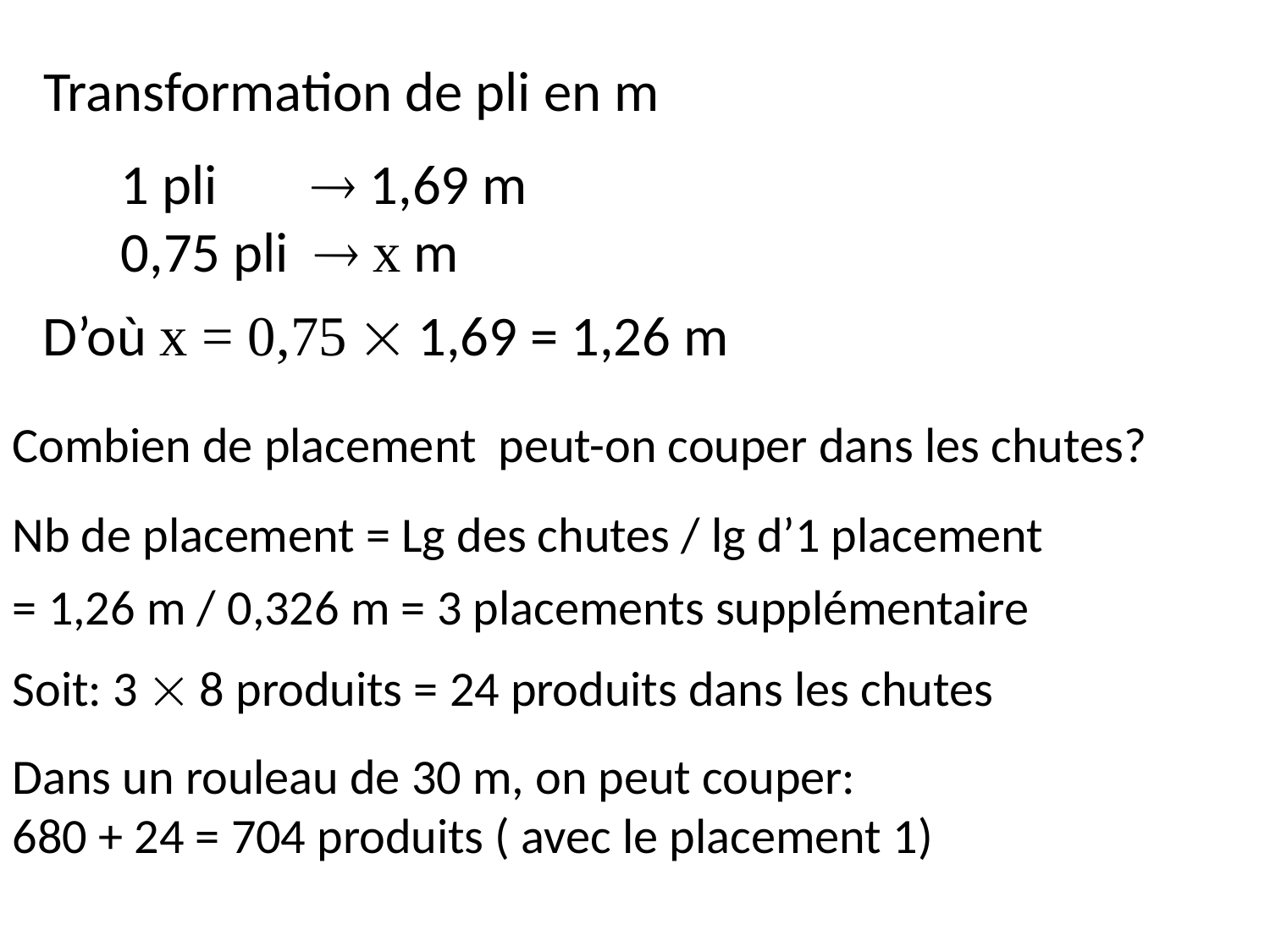

Transformation de pli en m
1 pli 	     → 1,69 m
0,75 pli  → x m
D’où x = 0,75 × 1,69 = 1,26 m
Combien de placement  peut-on couper dans les chutes?
Nb de placement = Lg des chutes / lg d’1 placement
= 1,26 m / 0,326 m = 3 placements supplémentaire
Soit: 3 × 8 produits = 24 produits dans les chutes
Dans un rouleau de 30 m, on peut couper:
680 + 24 = 704 produits ( avec le placement 1)